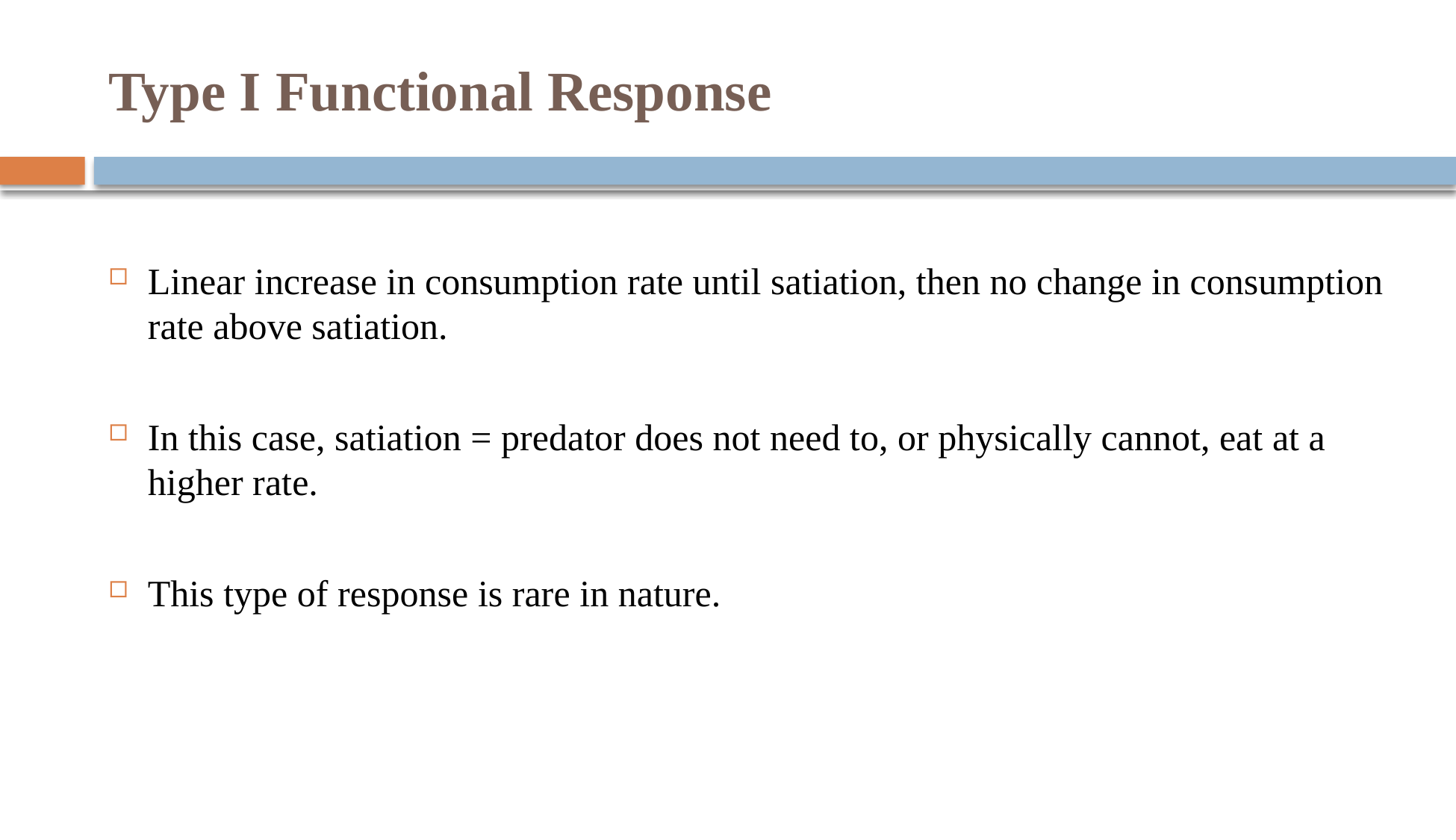

# Type I Functional Response

Linear increase in consumption rate until satiation, then no change in consumption rate above satiation.

In this case, satiation = predator does not need to, or physically cannot, eat at a higher rate.

This type of response is rare in nature.